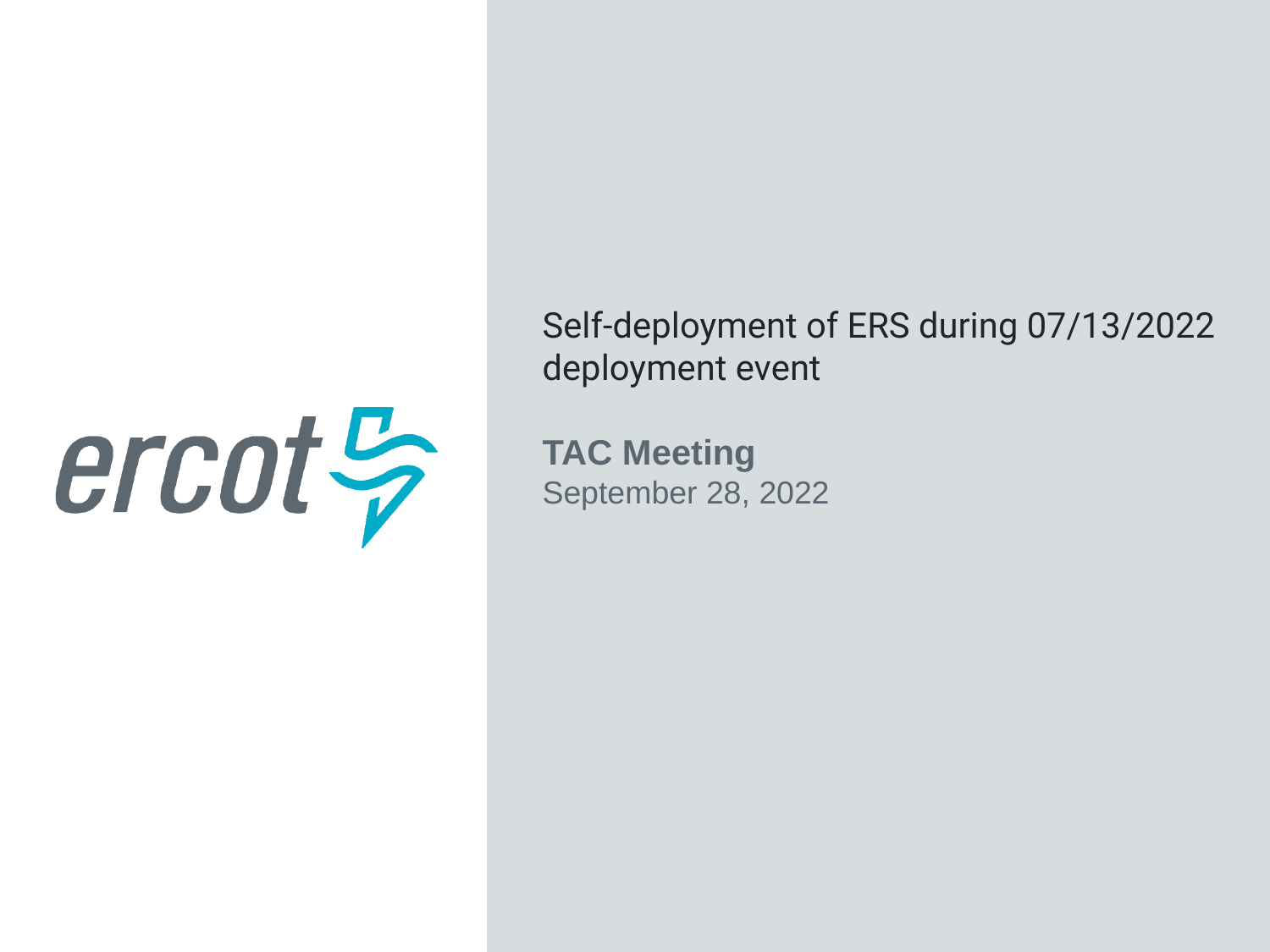

Self-deployment of ERS during 07/13/2022 deployment event

TAC Meeting
September 28, 2022